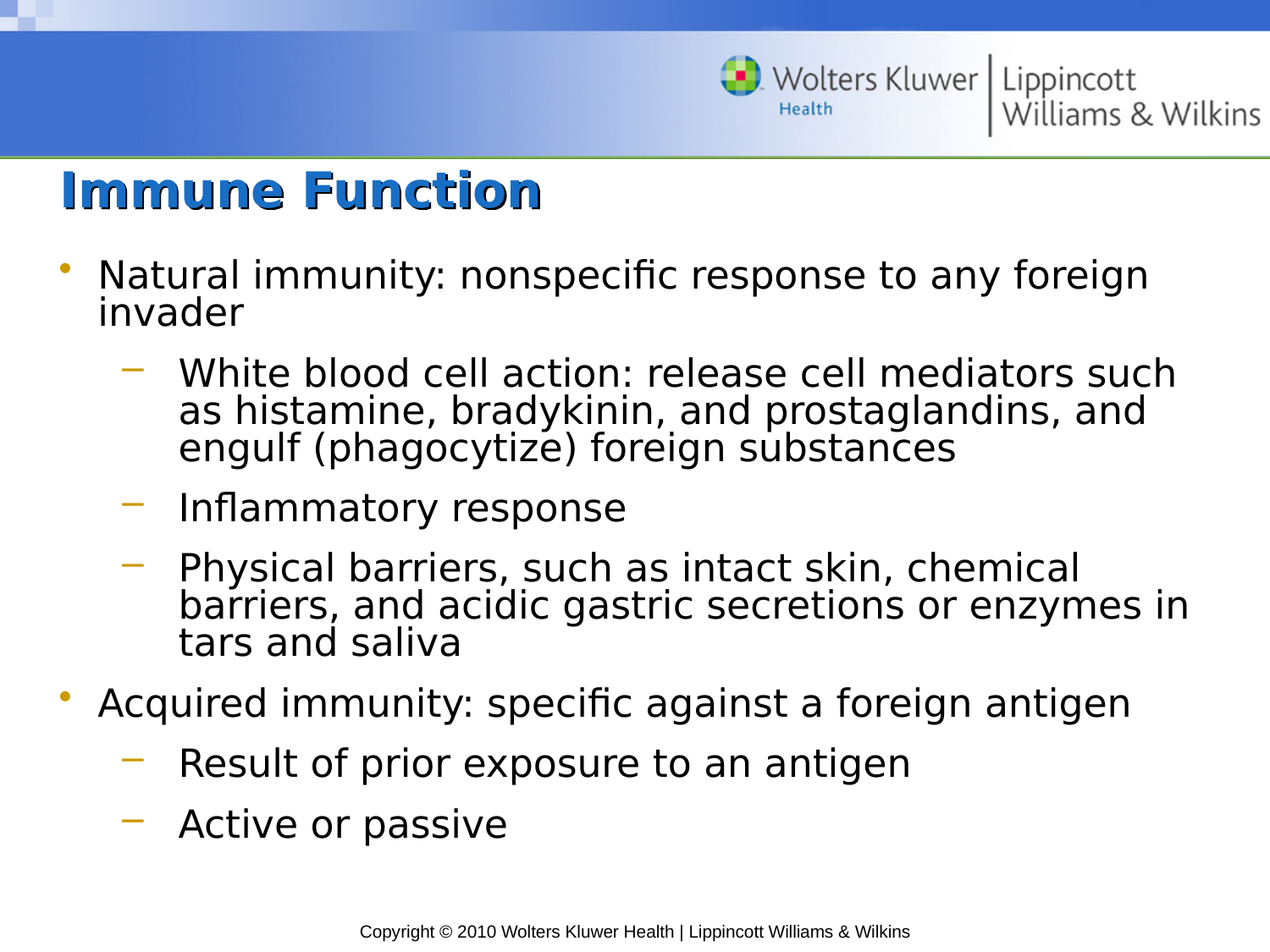

# Immune Function
Natural immunity: nonspecific response to any foreign invader
White blood cell action: release cell mediators such as histamine, bradykinin, and prostaglandins, and engulf (phagocytize) foreign substances
Inflammatory response
Physical barriers, such as intact skin, chemical barriers, and acidic gastric secretions or enzymes in tars and saliva
Acquired immunity: specific against a foreign antigen
Result of prior exposure to an antigen
Active or passive